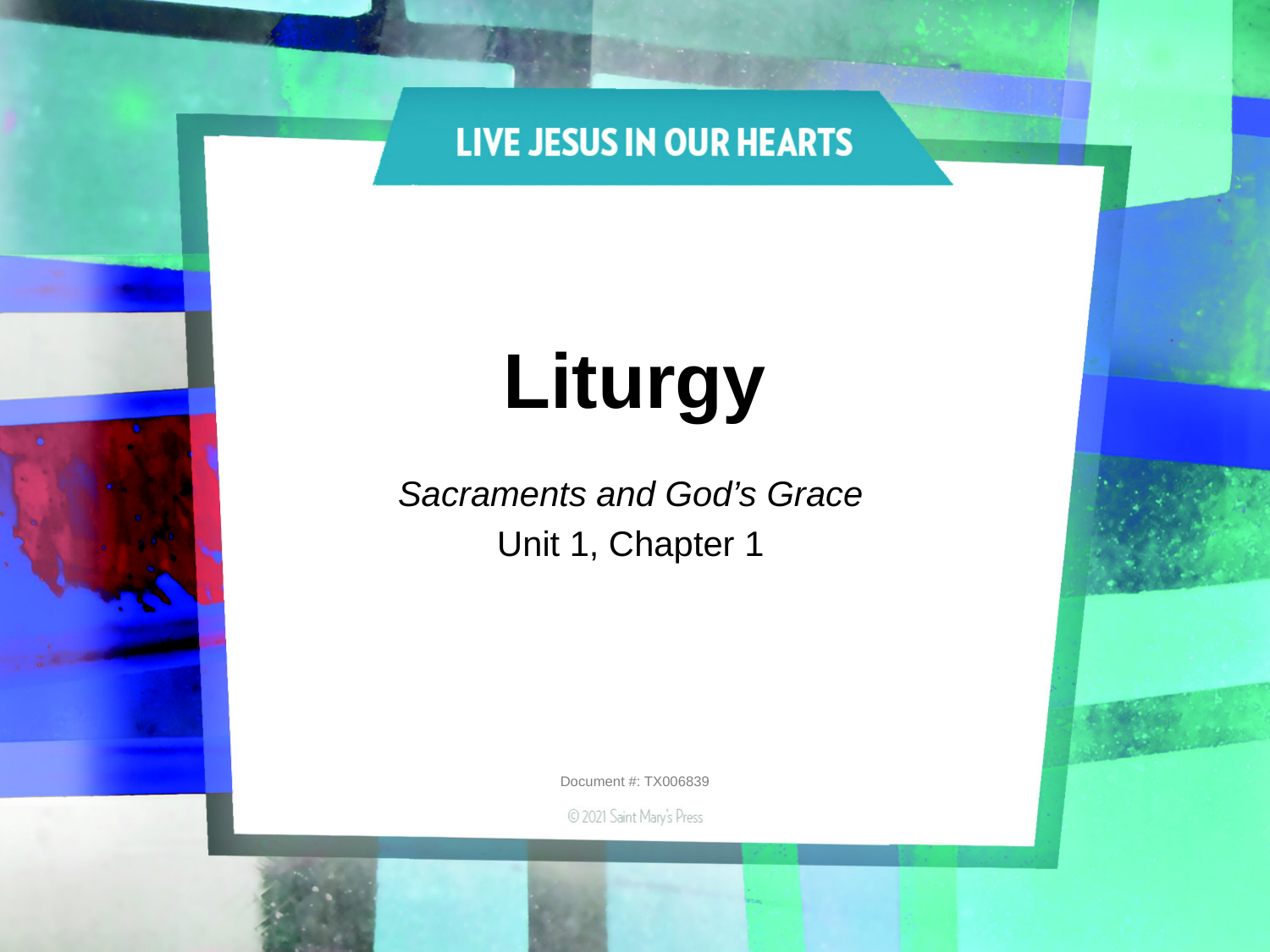

# Liturgy
Sacraments and God’s Grace
Unit 1, Chapter 1
Document #: TX006839